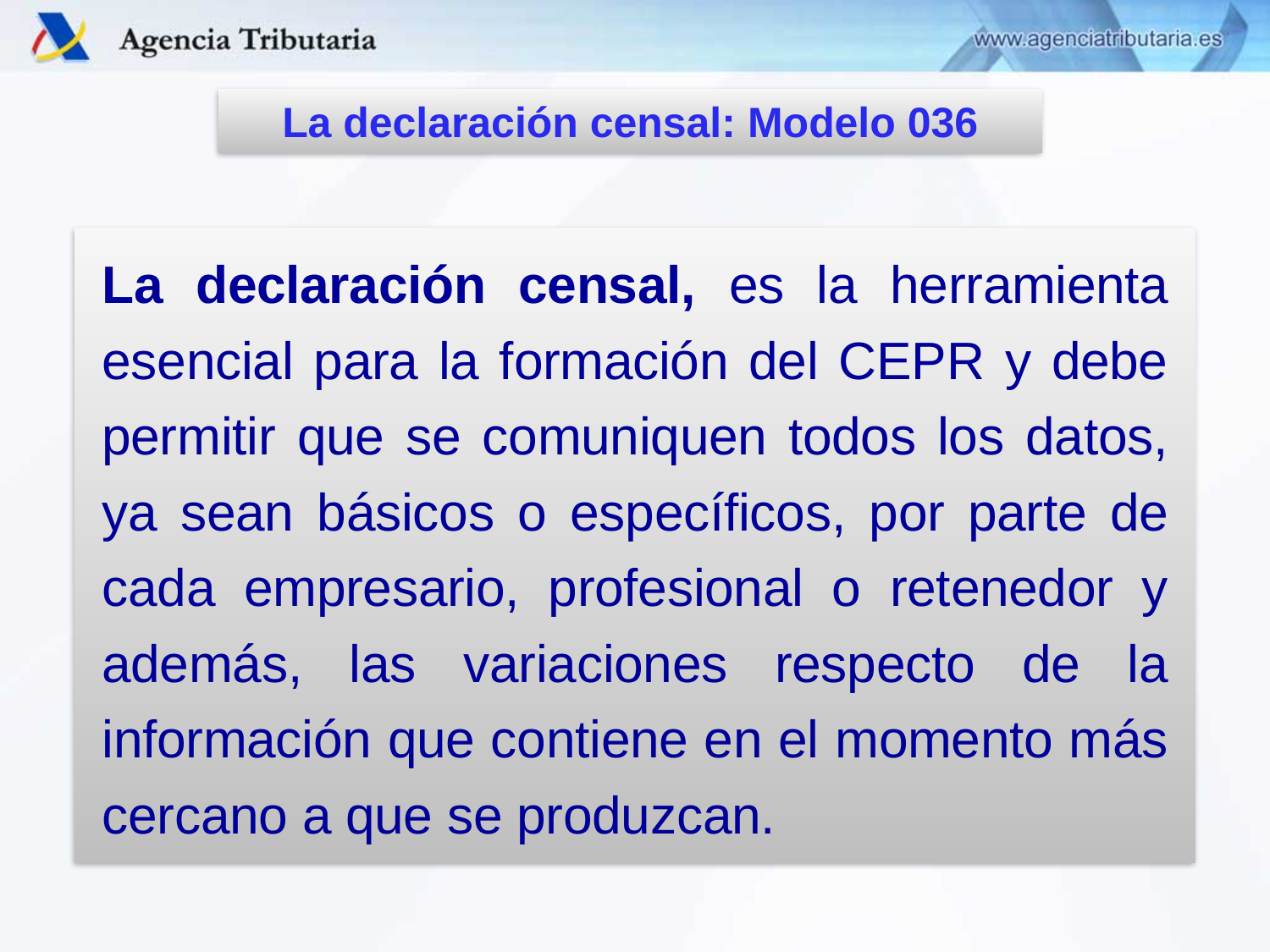

La declaración censal: Modelo 036

La declaración censal, es la herramienta esencial para la formación del CEPR y debe permitir que se comuniquen todos los datos, ya sean básicos o específicos, por parte de cada empresario, profesional o retenedor y además, las variaciones respecto de la información que contiene en el momento más cercano a que se produzcan.